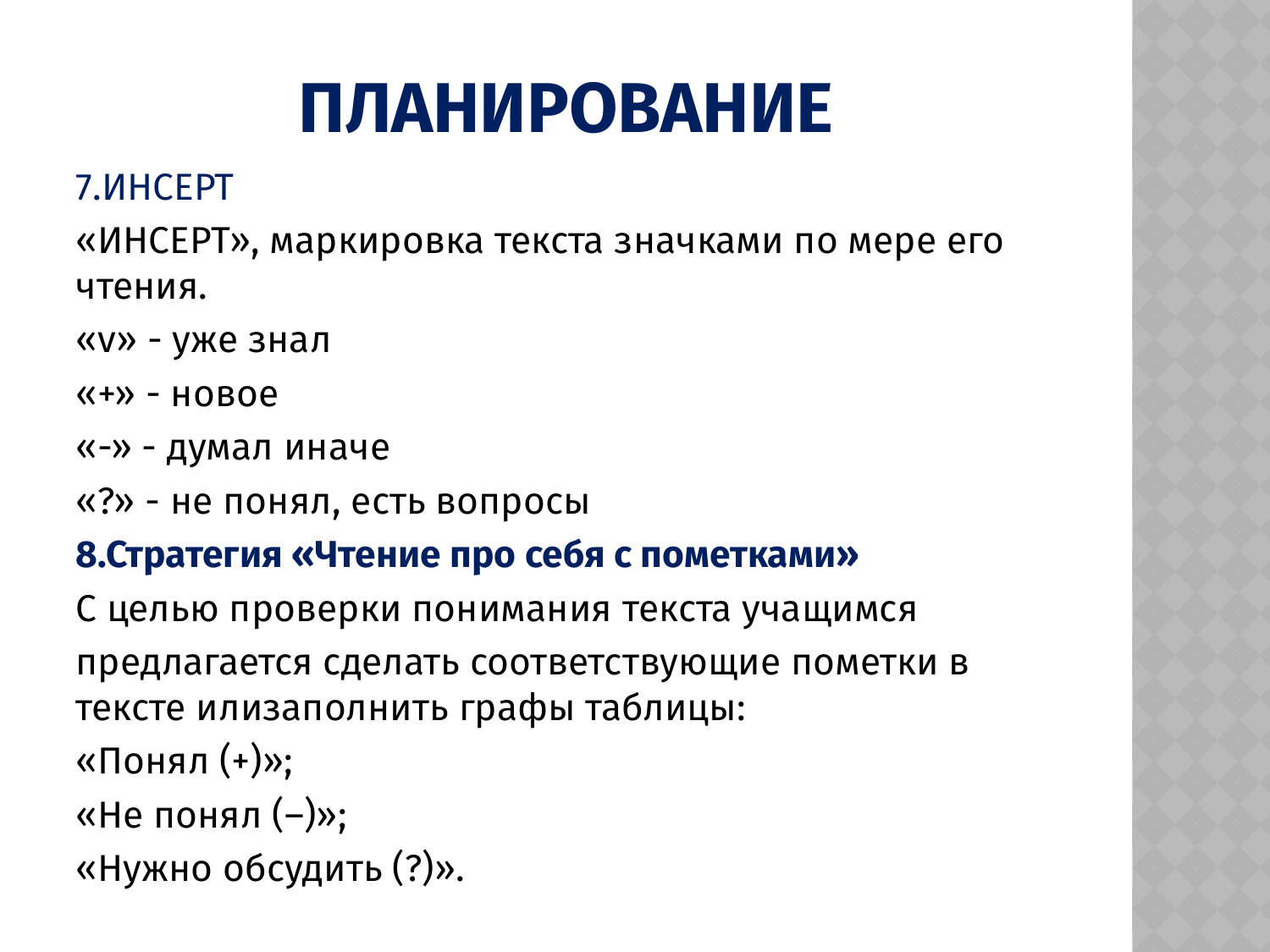

# планирование
7.ИНСЕРТ
«ИНСЕРТ», маркировка текста значками по мере его чтения.
«v» - уже знал
«+» - новое
«-» - думал иначе
«?» - не понял, есть вопросы
8.Стратегия «Чтение про себя с пометками»
С целью проверки понимания текста учащимся
предлагается сделать соответствующие пометки в тексте илизаполнить графы таблицы:
«Понял (+)»;
«Не понял (–)»;
«Нужно обсудить (?)».